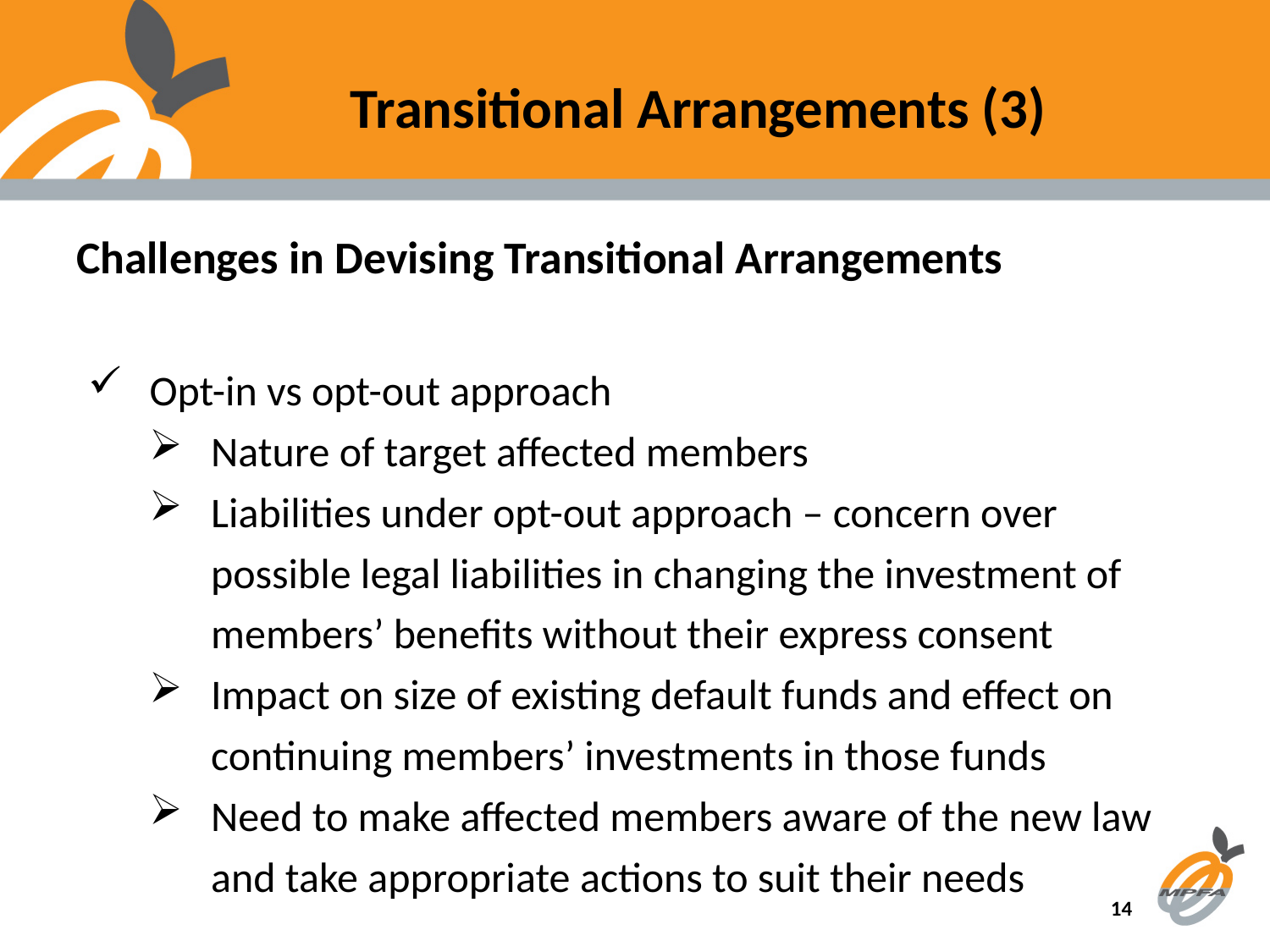

# Transitional Arrangements (3)
Challenges in Devising Transitional Arrangements

Opt-in vs opt-out approach
Nature of target affected members
Liabilities under opt-out approach – concern over possible legal liabilities in changing the investment of members’ benefits without their express consent
Impact on size of existing default funds and effect on continuing members’ investments in those funds
Need to make affected members aware of the new law and take appropriate actions to suit their needs

     14